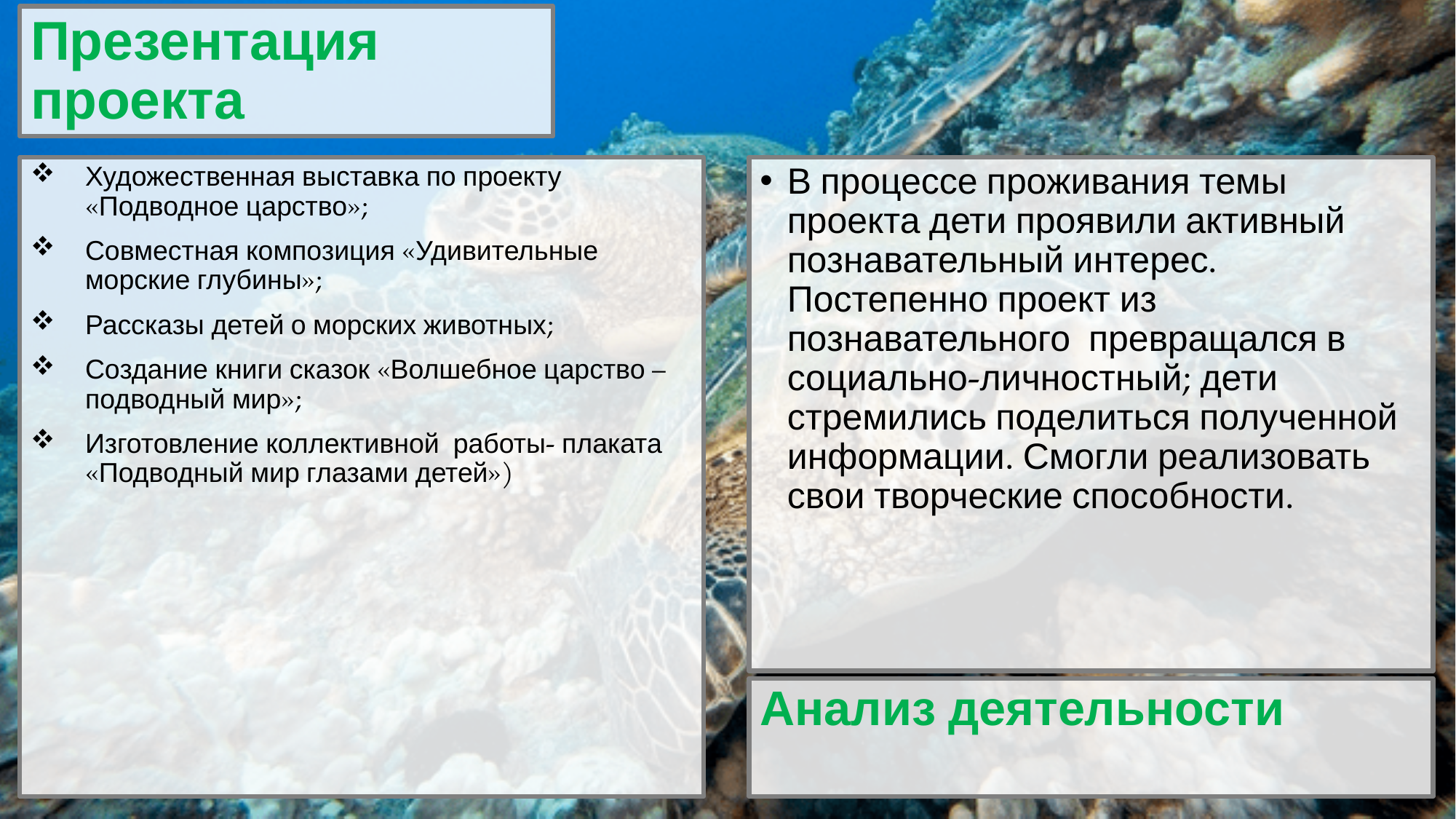

# Презентация проекта
В процессе проживания темы проекта дети проявили активный познавательный интерес. Постепенно проект из познавательного  превращался в социально-личностный; дети стремились поделиться полученной информации. Смогли реализовать свои творческие способности.
Художественная выставка по проекту «Подводное царство»;
Совместная композиция «Удивительные морские глубины»;
Рассказы детей о морских животных;
Создание книги сказок «Волшебное царство – подводный мир»;
Изготовление коллективной  работы- плаката «Подводный мир глазами детей»)

Анализ деятельности